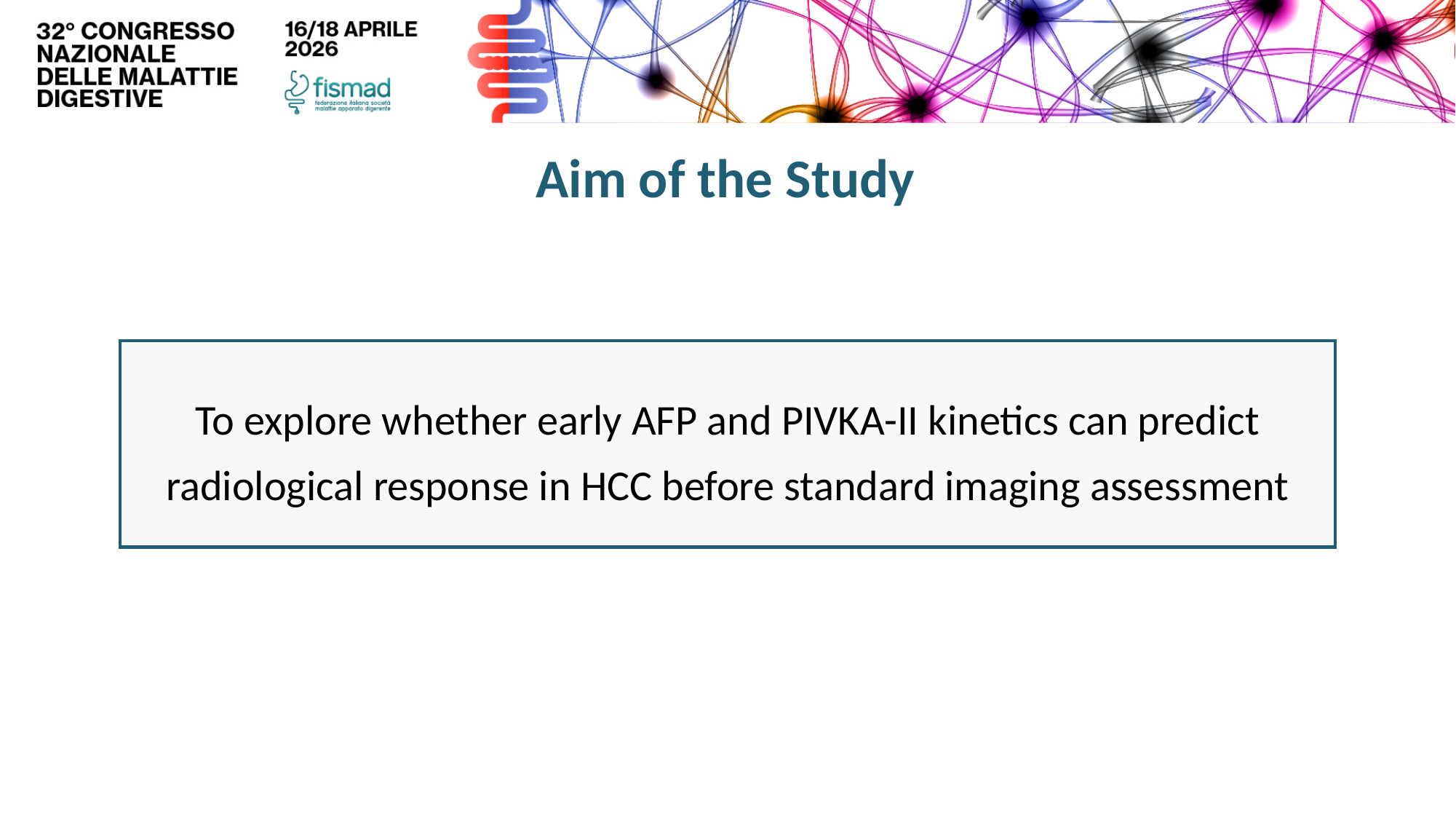

Aim of the Study
To explore whether early AFP and PIVKA-II kinetics can predict radiological response in HCC before standard imaging assessment